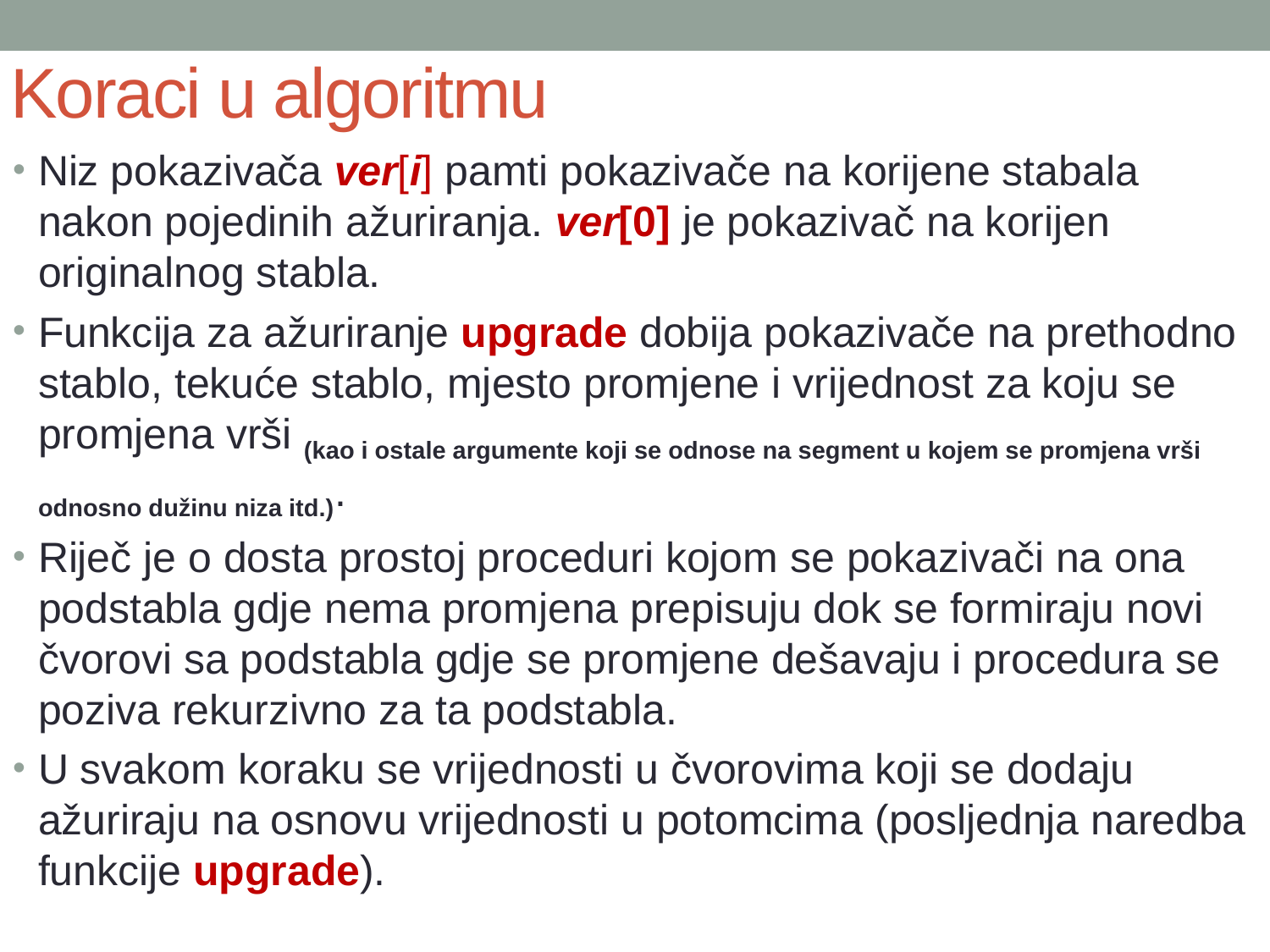

# Koraci u algoritmu
Niz pokazivača ver[i] pamti pokazivače na korijene stabala nakon pojedinih ažuriranja. ver[0] je pokazivač na korijen originalnog stabla.
Funkcija za ažuriranje upgrade dobija pokazivače na prethodno stablo, tekuće stablo, mjesto promjene i vrijednost za koju se promjena vrši (kao i ostale argumente koji se odnose na segment u kojem se promjena vrši odnosno dužinu niza itd.).
Riječ je o dosta prostoj proceduri kojom se pokazivači na ona podstabla gdje nema promjena prepisuju dok se formiraju novi čvorovi sa podstabla gdje se promjene dešavaju i procedura se poziva rekurzivno za ta podstabla.
U svakom koraku se vrijednosti u čvorovima koji se dodaju ažuriraju na osnovu vrijednosti u potomcima (posljednja naredba funkcije upgrade).